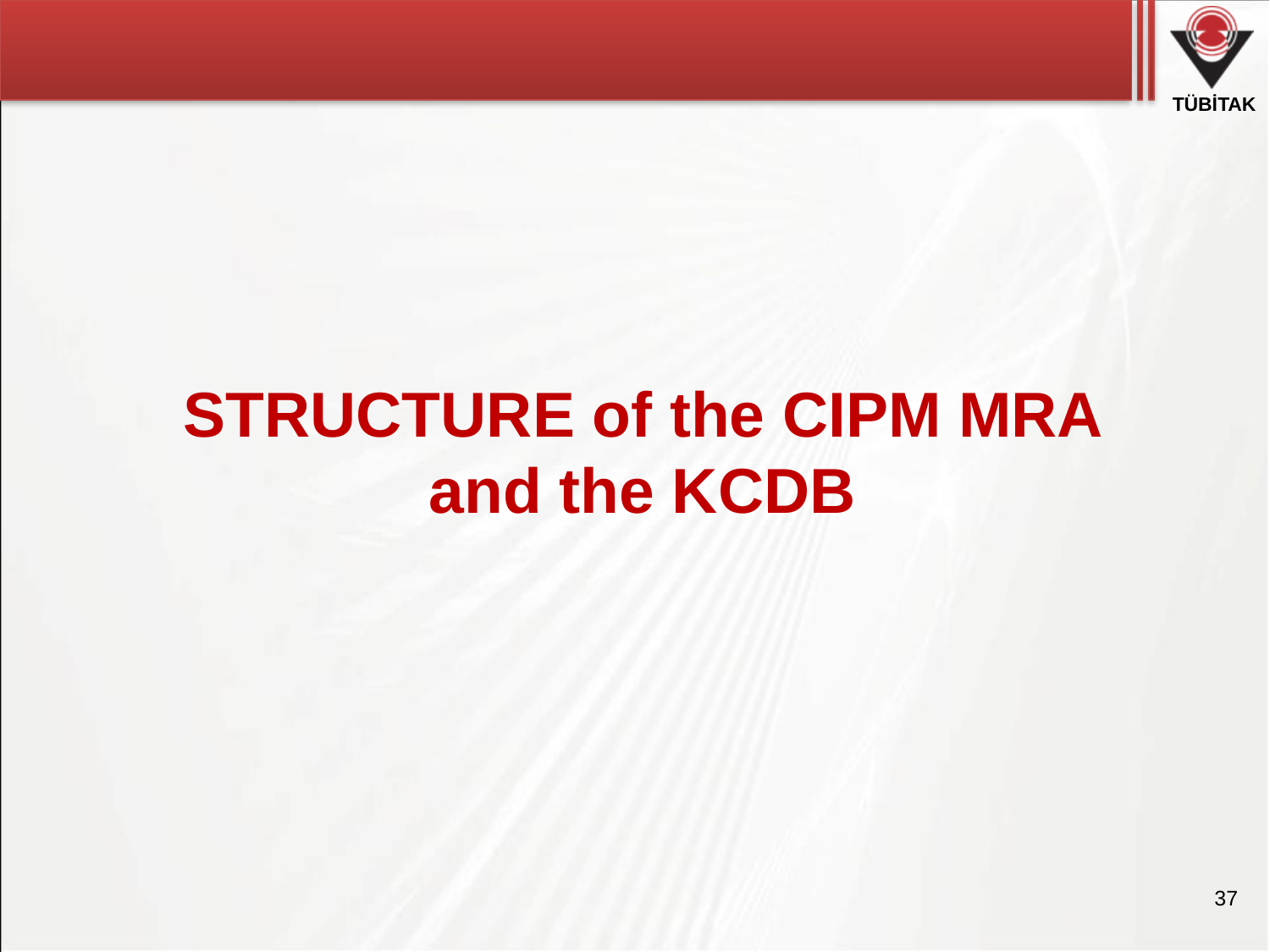

STRUCTURE of the CIPM MRA and the KCDB
37